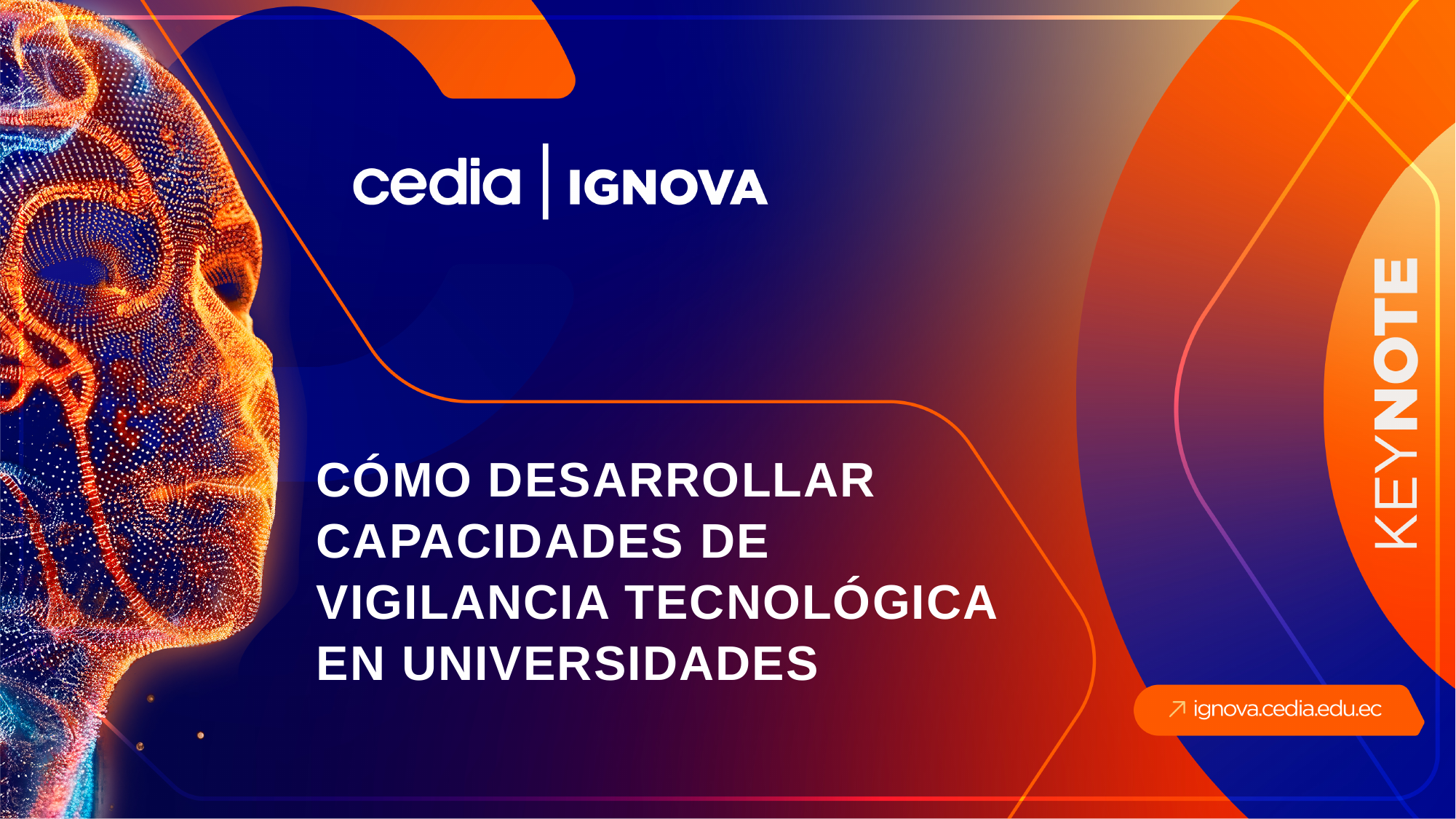

CÓMO DESARROLLAR
CAPACIDADES DE
VIGILANCIA TECNOLÓGICA
EN UNIVERSIDADES